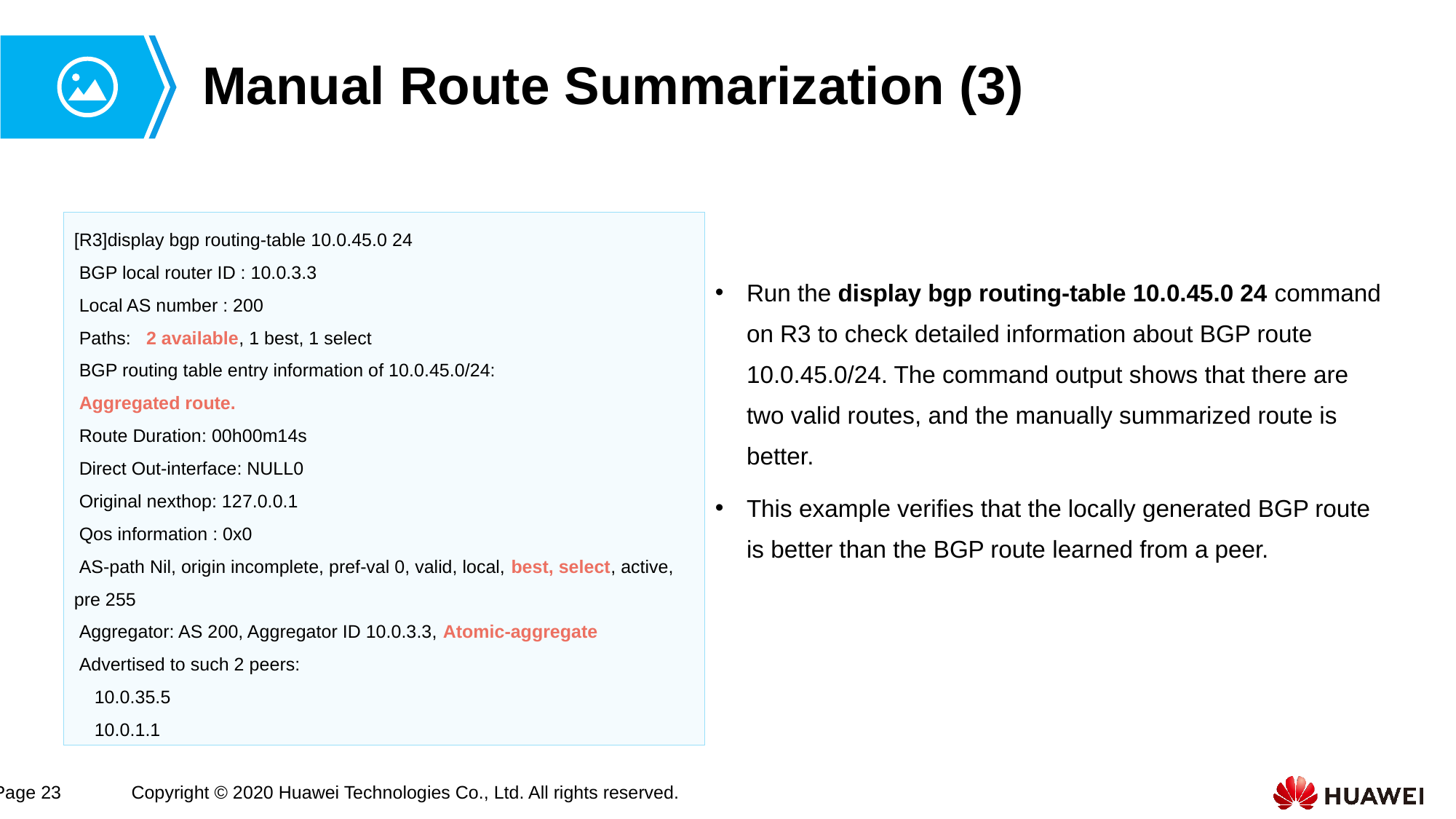

# Manual Route Summarization (3)
[R3]display bgp routing-table 10.0.45.0 24
 BGP local router ID : 10.0.3.3
 Local AS number : 200
 Paths:   2 available, 1 best, 1 select
 BGP routing table entry information of 10.0.45.0/24:
 Aggregated route.
 Route Duration: 00h00m14s
 Direct Out-interface: NULL0
 Original nexthop: 127.0.0.1
 Qos information : 0x0
 AS-path Nil, origin incomplete, pref-val 0, valid, local, best, select, active,
pre 255
 Aggregator: AS 200, Aggregator ID 10.0.3.3, Atomic-aggregate
 Advertised to such 2 peers:
    10.0.35.5
    10.0.1.1
Run the display bgp routing-table 10.0.45.0 24 command on R3 to check detailed information about BGP route 10.0.45.0/24. The command output shows that there are two valid routes, and the manually summarized route is better.
This example verifies that the locally generated BGP route is better than the BGP route learned from a peer.